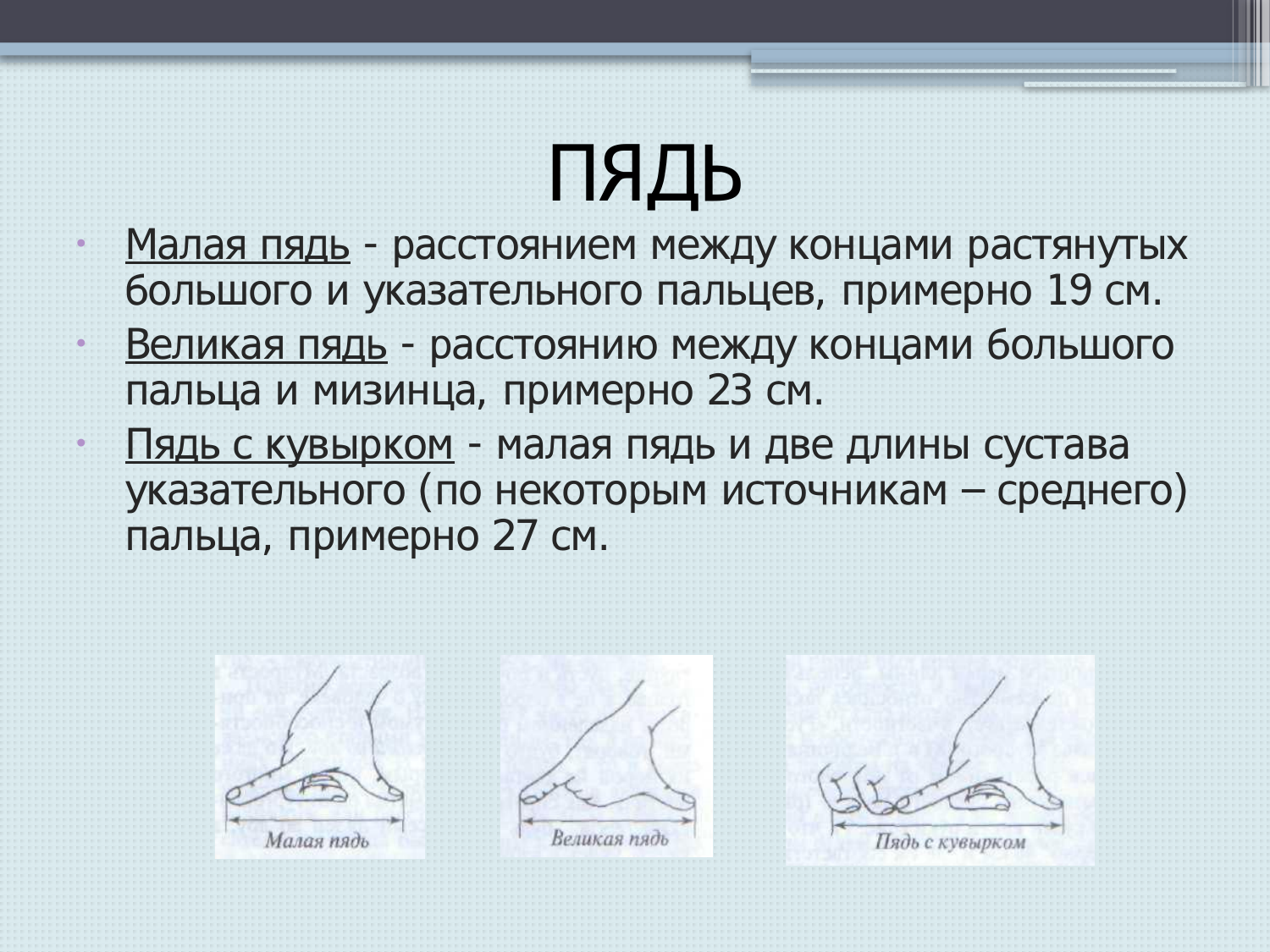

# ПЯДЬ
Малая пядь - расстоянием между концами растянутых большого и указательного пальцев, примерно 19 см.
Великая пядь - расстоянию между концами большого пальца и мизинца, примерно 23 см.
Пядь с кувырком - малая пядь и две длины сустава указательного (по некоторым источникам – среднего) пальца, примерно 27 см.